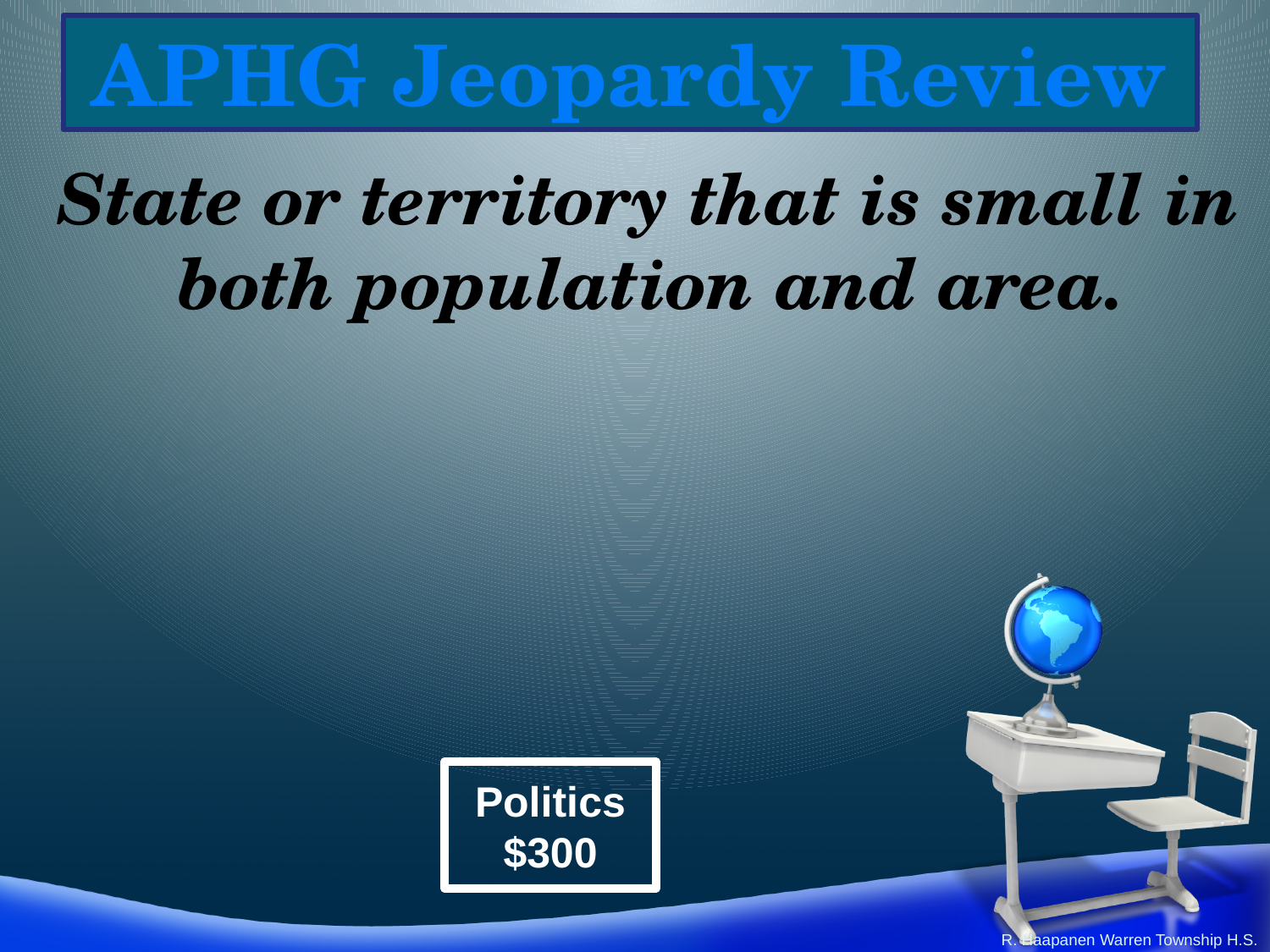

State or territory that is small in both population and area.
Politics
$300
R. Haapanen Warren Township H.S.